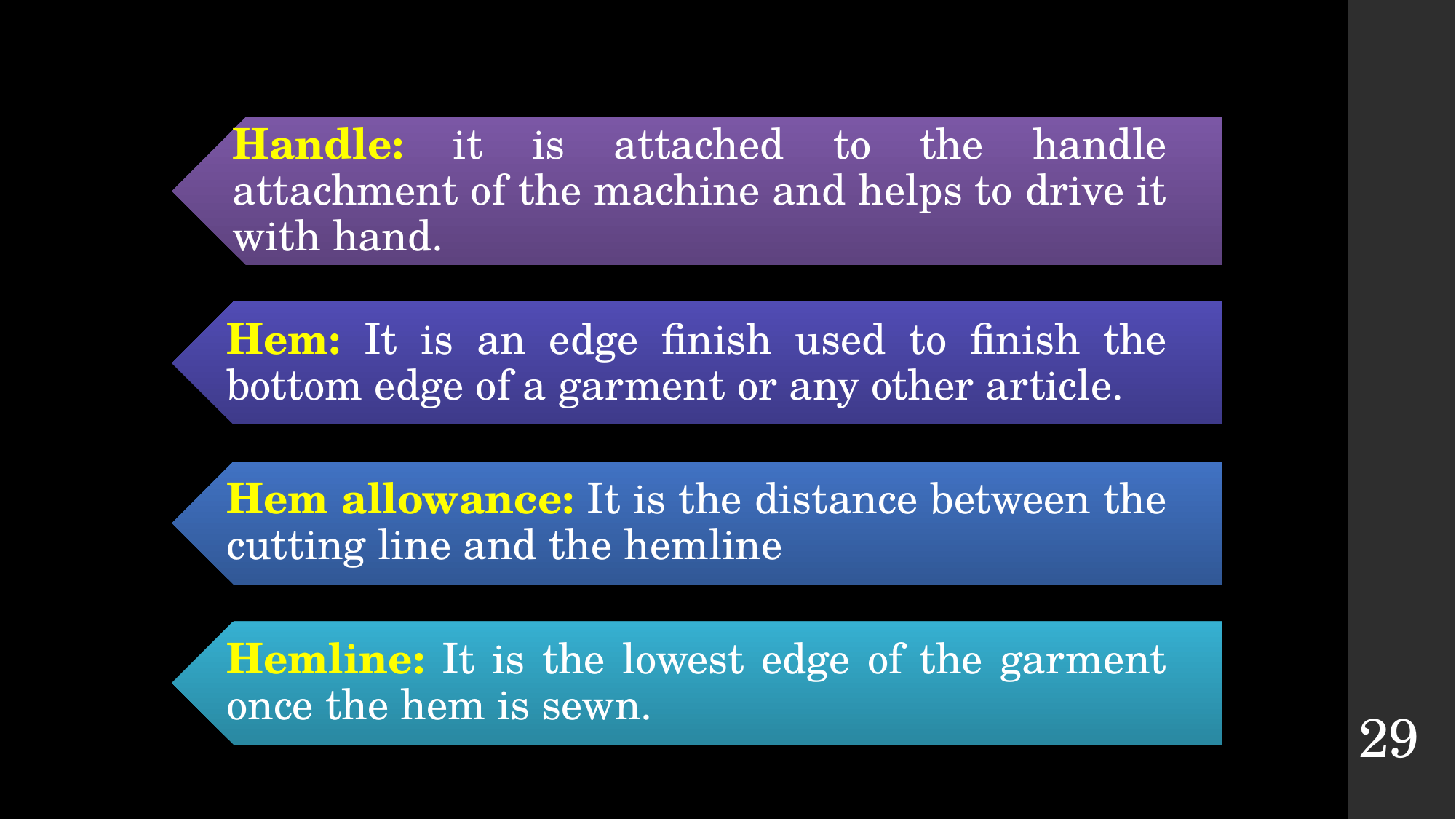

Handle: it is attached to the handle attachment of the machine and helps to drive it with hand.
Hem: It is an edge finish used to finish the bottom edge of a garment or any other article.
Hem allowance: It is the distance between the cutting line and the hemline
Hemline: It is the lowest edge of the garment once the hem is sewn.
29